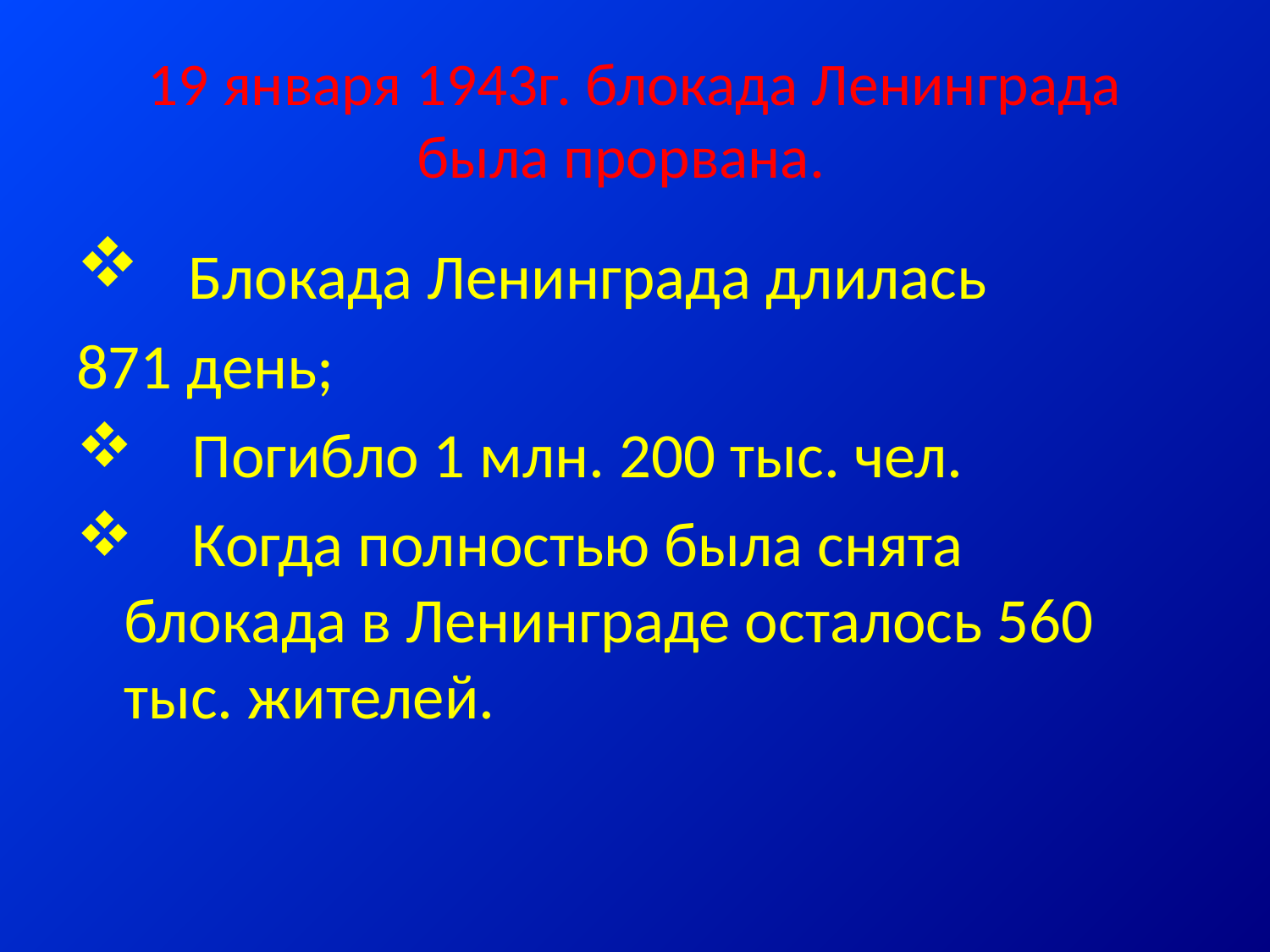

# 19 января 1943г. блокада Ленинграда была прорвана.
   Блокада Ленинграда длилась
871 день;
    Погибло 1 млн. 200 тыс. чел.
    Когда полностью была снята блокада в Ленинграде осталось 560 тыс. жителей.